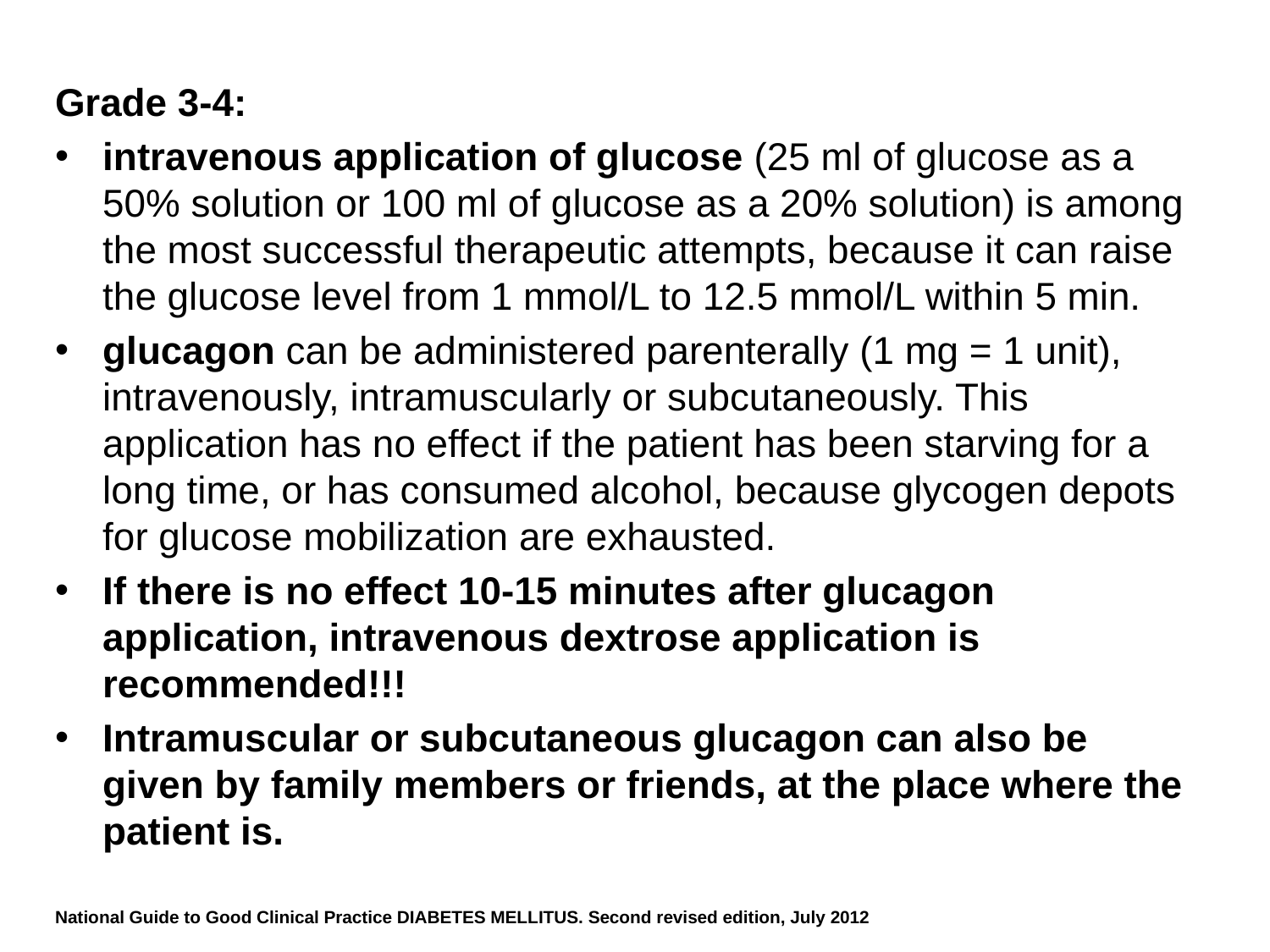

Grade 3-4:
intravenous application of glucose (25 ml of glucose as a 50% solution or 100 ml of glucose as a 20% solution) is among the most successful therapeutic attempts, because it can raise the glucose level from 1 mmol/L to 12.5 mmol/L within 5 min.
glucagon can be administered parenterally (1 mg = 1 unit), intravenously, intramuscularly or subcutaneously. This application has no effect if the patient has been starving for a long time, or has consumed alcohol, because glycogen depots for glucose mobilization are exhausted.
If there is no effect 10-15 minutes after glucagon application, intravenous dextrose application is recommended!!!
Intramuscular or subcutaneous glucagon can also be given by family members or friends, at the place where the patient is.

National Guide to Good Clinical Practice DIABETES MELLITUS. Second revised edition, July 2012